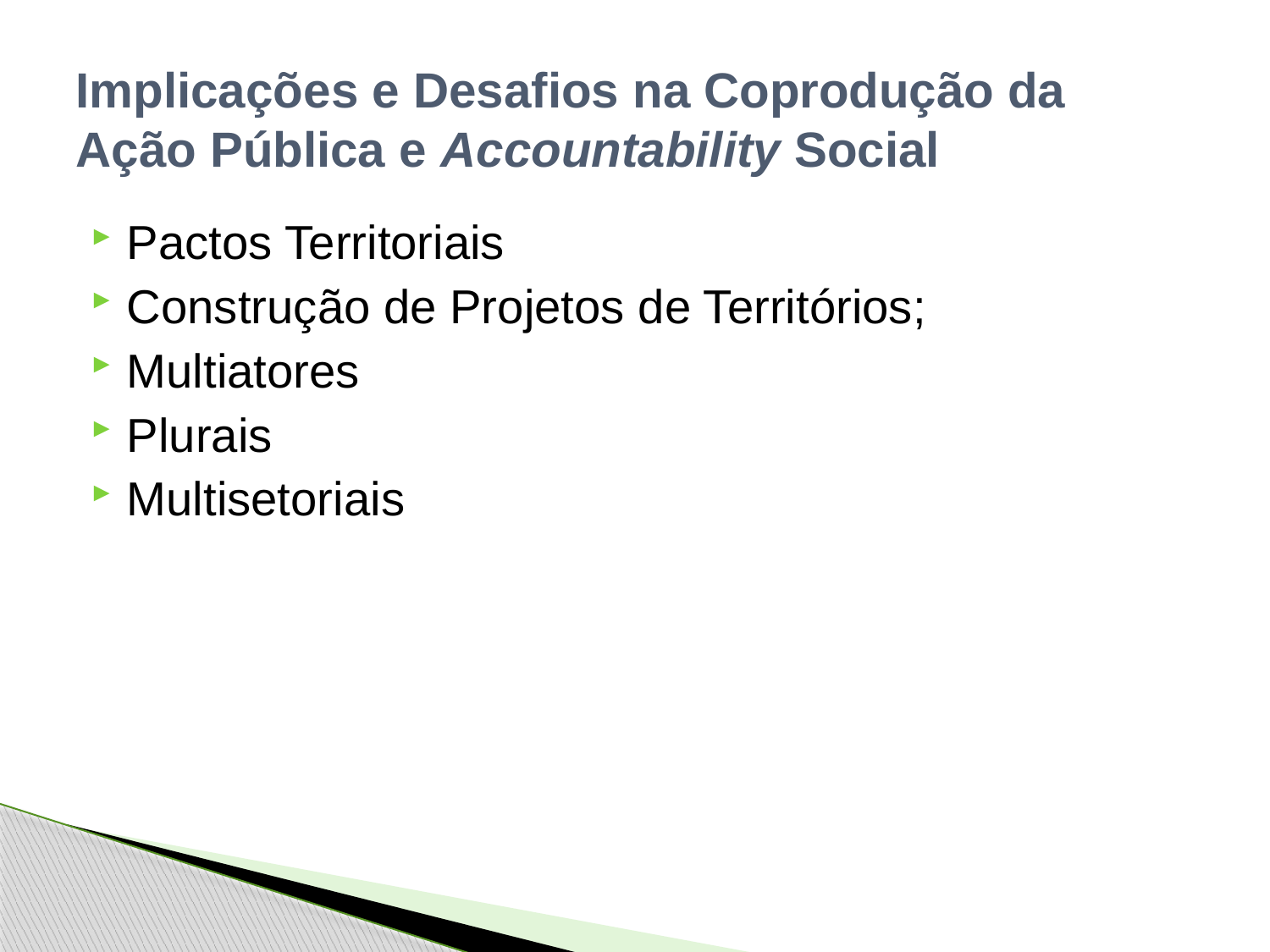

# Implicações e Desafios na Coprodução da Ação Pública e Accountability Social
Pactos Territoriais
Construção de Projetos de Territórios;
Multiatores
Plurais
Multisetoriais